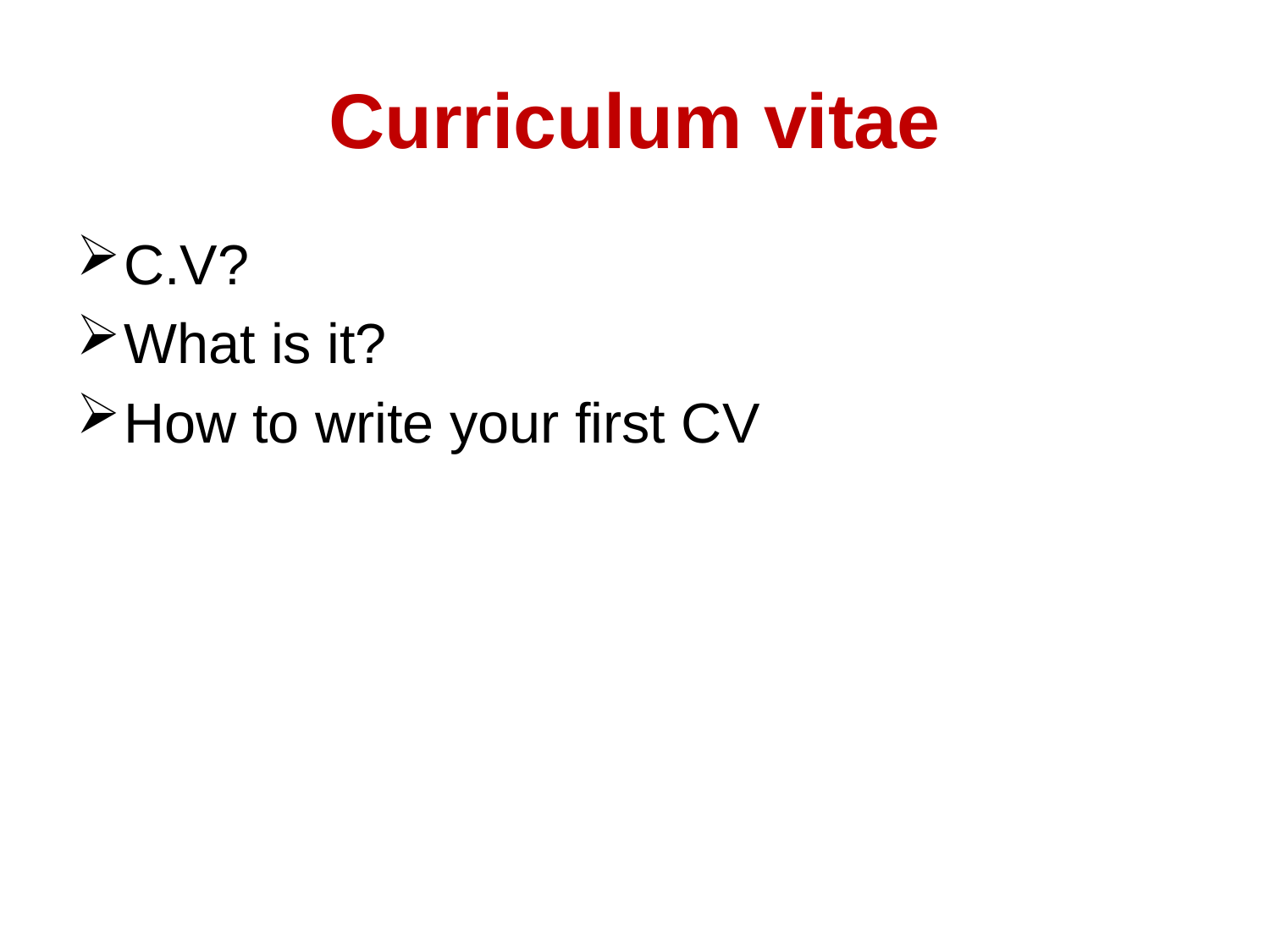

# Curriculum vitae
C.V?
What is it?
How to write your first CV